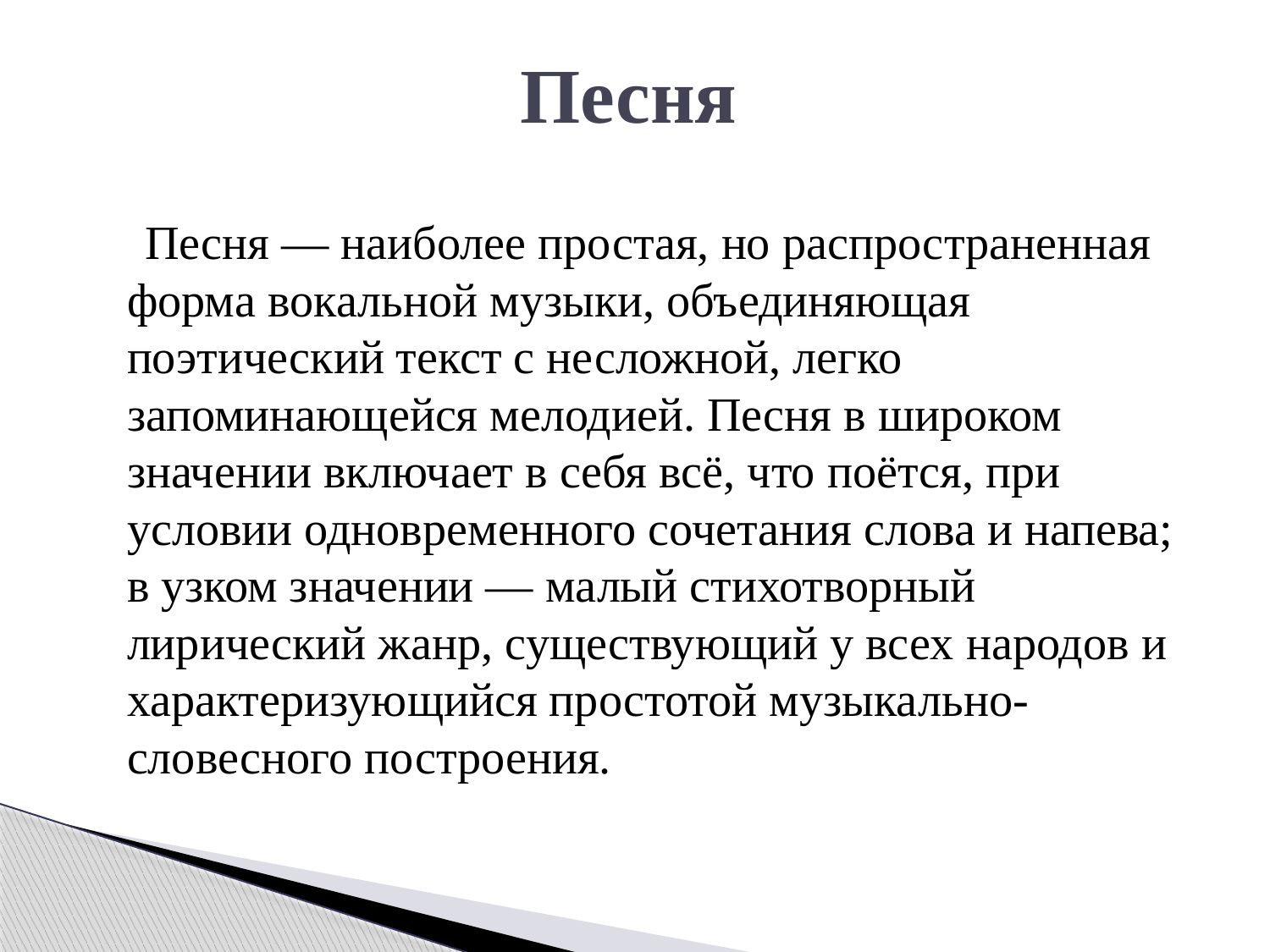

# Песня
    Песня — наиболее простая, но распространенная форма вокальной музыки, объединяющая поэтический текст с несложной, легко запоминающейся мелодией. Песня в широком значении включает в себя всё, что поётся, при условии одновременного сочетания слова и напева; в узком значении — малый стихотворный лирический жанр, существующий у всех народов и характеризующийся простотой музыкально-словесного построения.